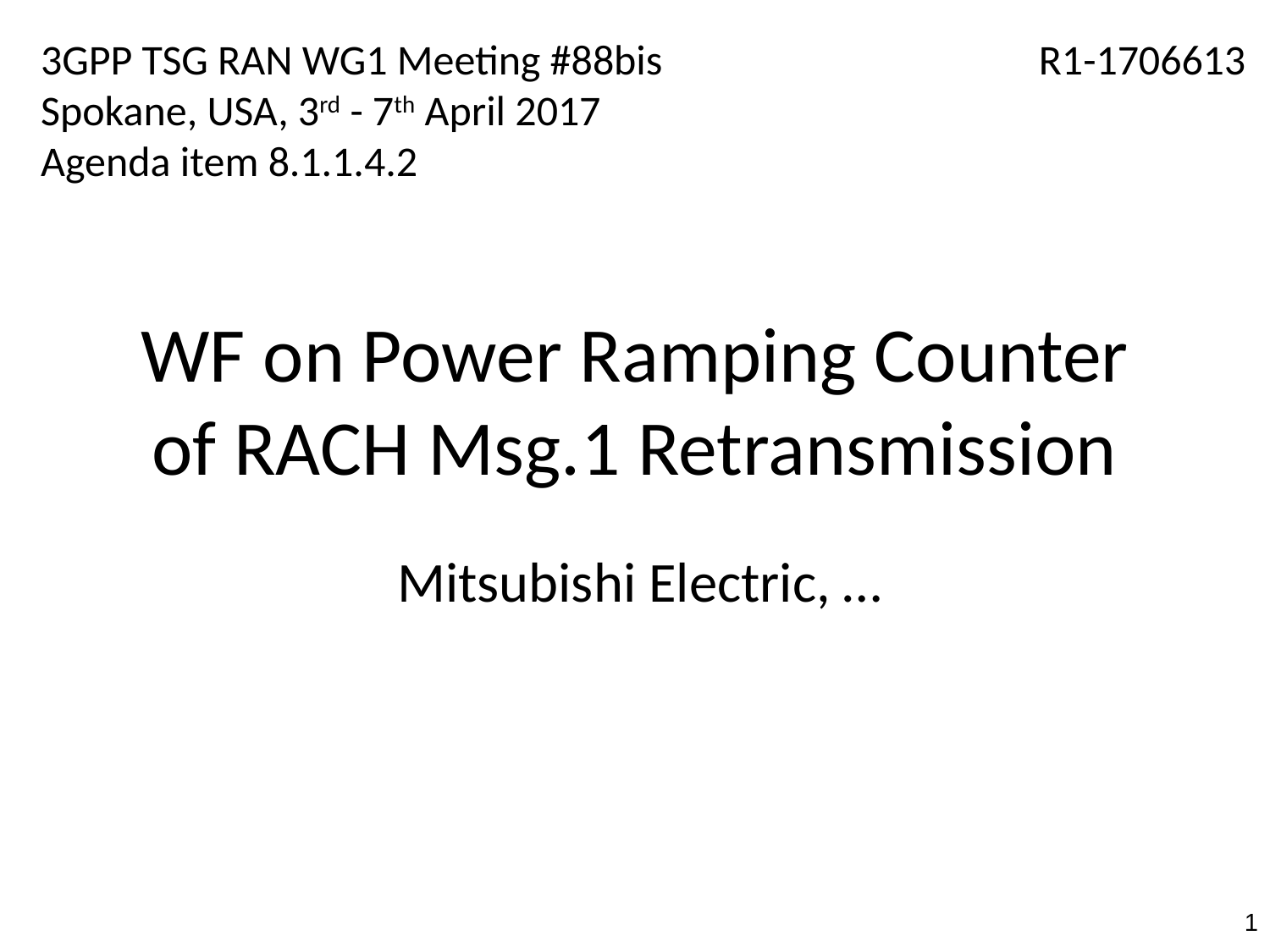

3GPP TSG RAN WG1 Meeting #88bis
Spokane, USA, 3rd - 7th April 2017
Agenda item 8.1.1.4.2
R1-1706613
# WF on Power Ramping Counter of RACH Msg.1 Retransmission
Mitsubishi Electric, …